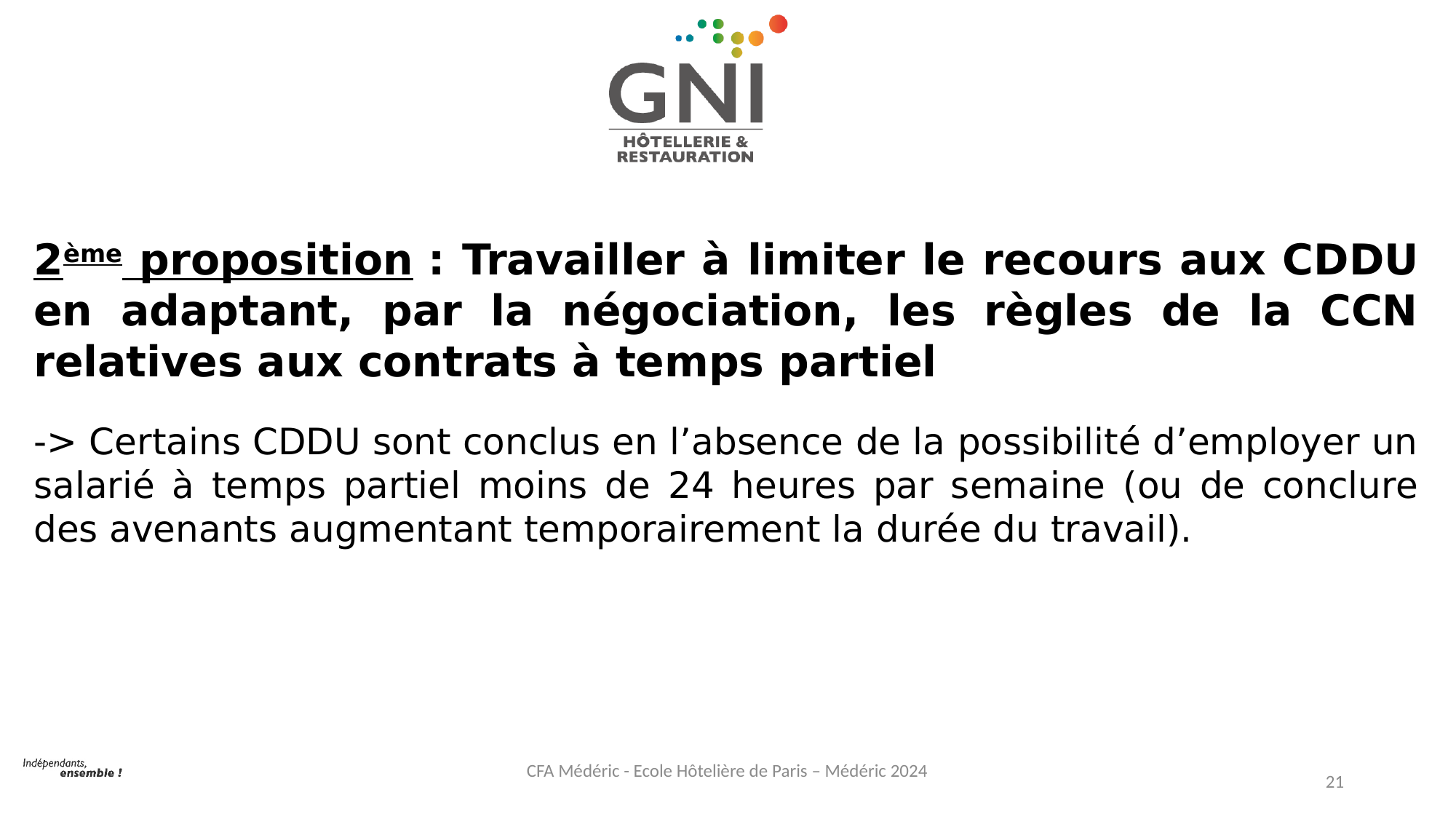

2ème proposition : Travailler à limiter le recours aux CDDU en adaptant, par la négociation, les règles de la CCN relatives aux contrats à temps partiel

-> Certains CDDU sont conclus en l’absence de la possibilité d’employer un salarié à temps partiel moins de 24 heures par semaine (ou de conclure des avenants augmentant temporairement la durée du travail).
CFA Médéric - Ecole Hôtelière de Paris – Médéric 2024

21